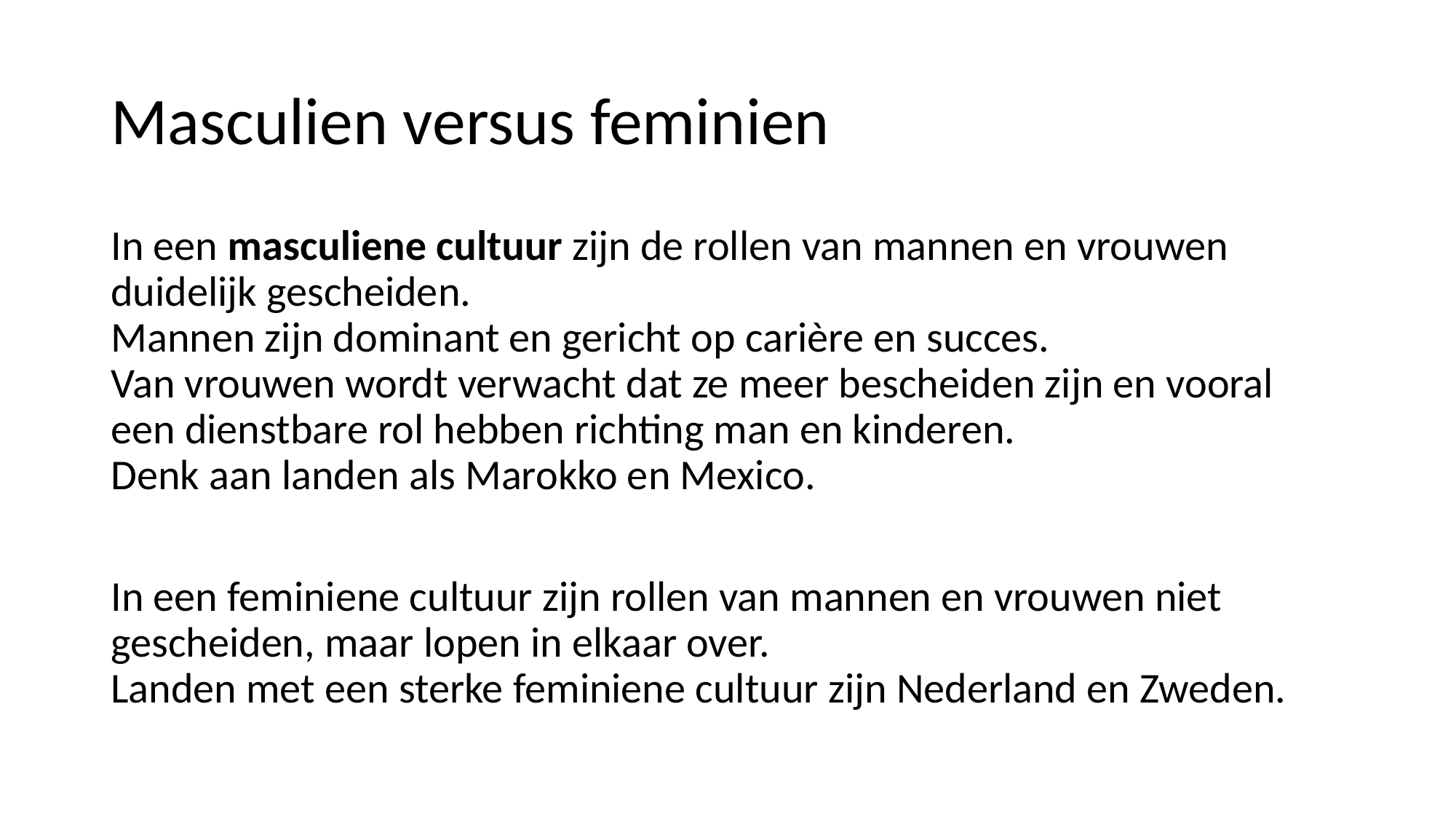

# Masculien versus feminien
In een masculiene cultuur zijn de rollen van mannen en vrouwen duidelijk gescheiden.
Mannen zijn dominant en gericht op carière en succes.
Van vrouwen wordt verwacht dat ze meer bescheiden zijn en vooral een dienstbare rol hebben richting man en kinderen.
Denk aan landen als Marokko en Mexico.

In een feminiene cultuur zijn rollen van mannen en vrouwen niet gescheiden, maar lopen in elkaar over.
Landen met een sterke feminiene cultuur zijn Nederland en Zweden.